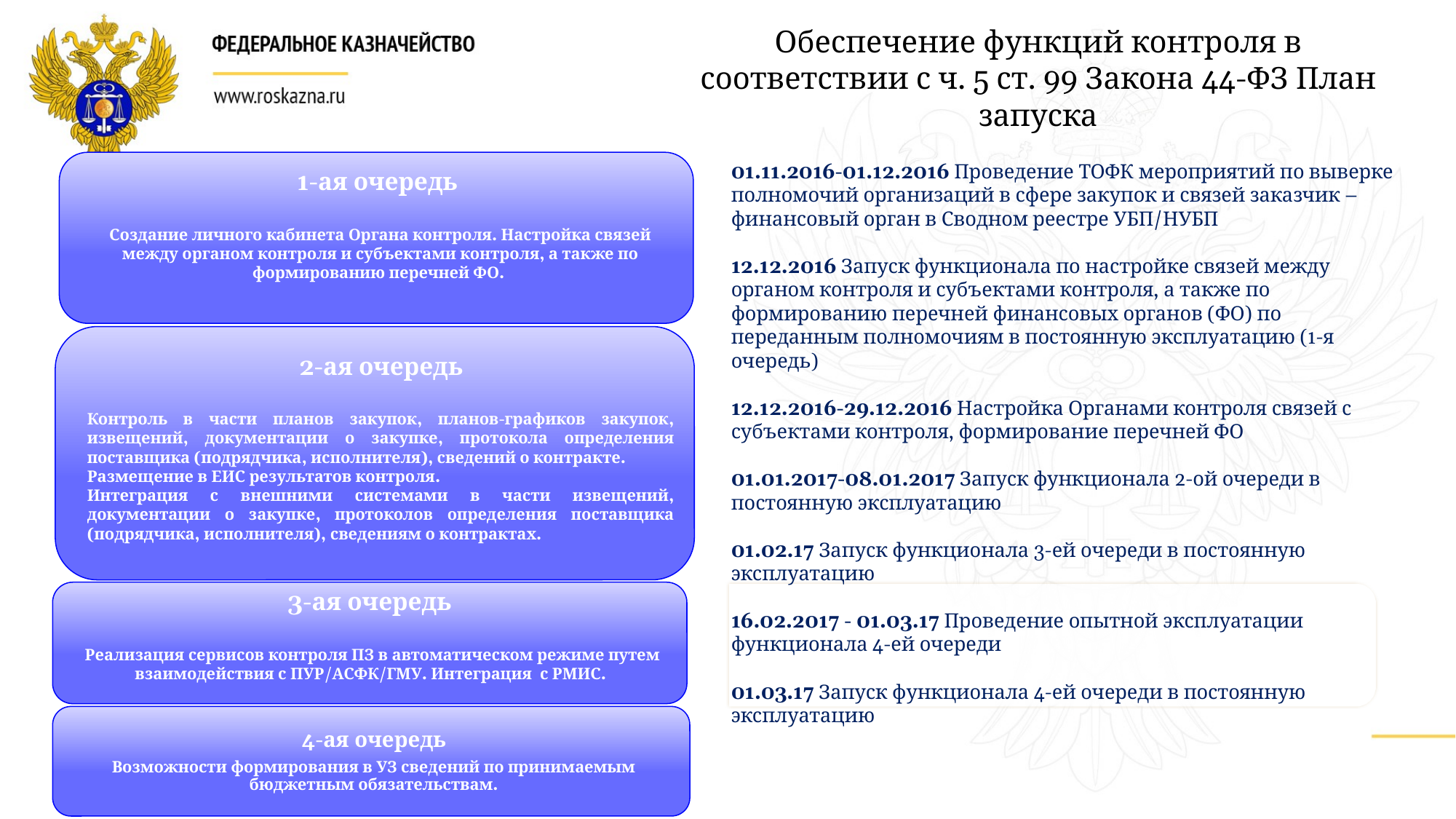

Обеспечение функций контроля в соответствии с ч. 5 ст. 99 Закона 44-ФЗ План запуска
1-ая очередь

Создание личного кабинета Органа контроля. Настройка связей между органом контроля и субъектами контроля, а также по формированию перечней ФО.

2-ая очередь

Контроль в части планов закупок, планов-графиков закупок, извещений, документации о закупке, протокола определения поставщика (подрядчика, исполнителя), сведений о контракте.
Размещение в ЕИС результатов контроля.
Интеграция с внешними системами в части извещений, документации о закупке, протоколов определения поставщика (подрядчика, исполнителя), сведениям о контрактах.

3-ая очередь

Реализация сервисов контроля ПЗ в автоматическом режиме путем взаимодействия с ПУР/АСФК/ГМУ. Интеграция  с РМИС.

4-ая очередь
Возможности формирования в УЗ сведений по принимаемым бюджетным обязательствам.
01.11.2016-01.12.2016 Проведение ТОФК мероприятий по выверке полномочий организаций в сфере закупок и связей заказчик – финансовый орган в Сводном реестре УБП/НУБП

12.12.2016 Запуск функционала по настройке связей между органом контроля и субъектами контроля, а также по формированию перечней финансовых органов (ФО) по переданным полномочиям в постоянную эксплуатацию (1-я очередь)

12.12.2016-29.12.2016 Настройка Органами контроля связей с субъектами контроля, формирование перечней ФО

01.01.2017-08.01.2017 Запуск функционала 2-ой очереди в постоянную эксплуатацию

01.02.17 Запуск функционала 3-ей очереди в постоянную эксплуатацию

16.02.2017 - 01.03.17 Проведение опытной эксплуатации функционала 4-ей очереди

01.03.17 Запуск функционала 4-ей очереди в постоянную эксплуатацию